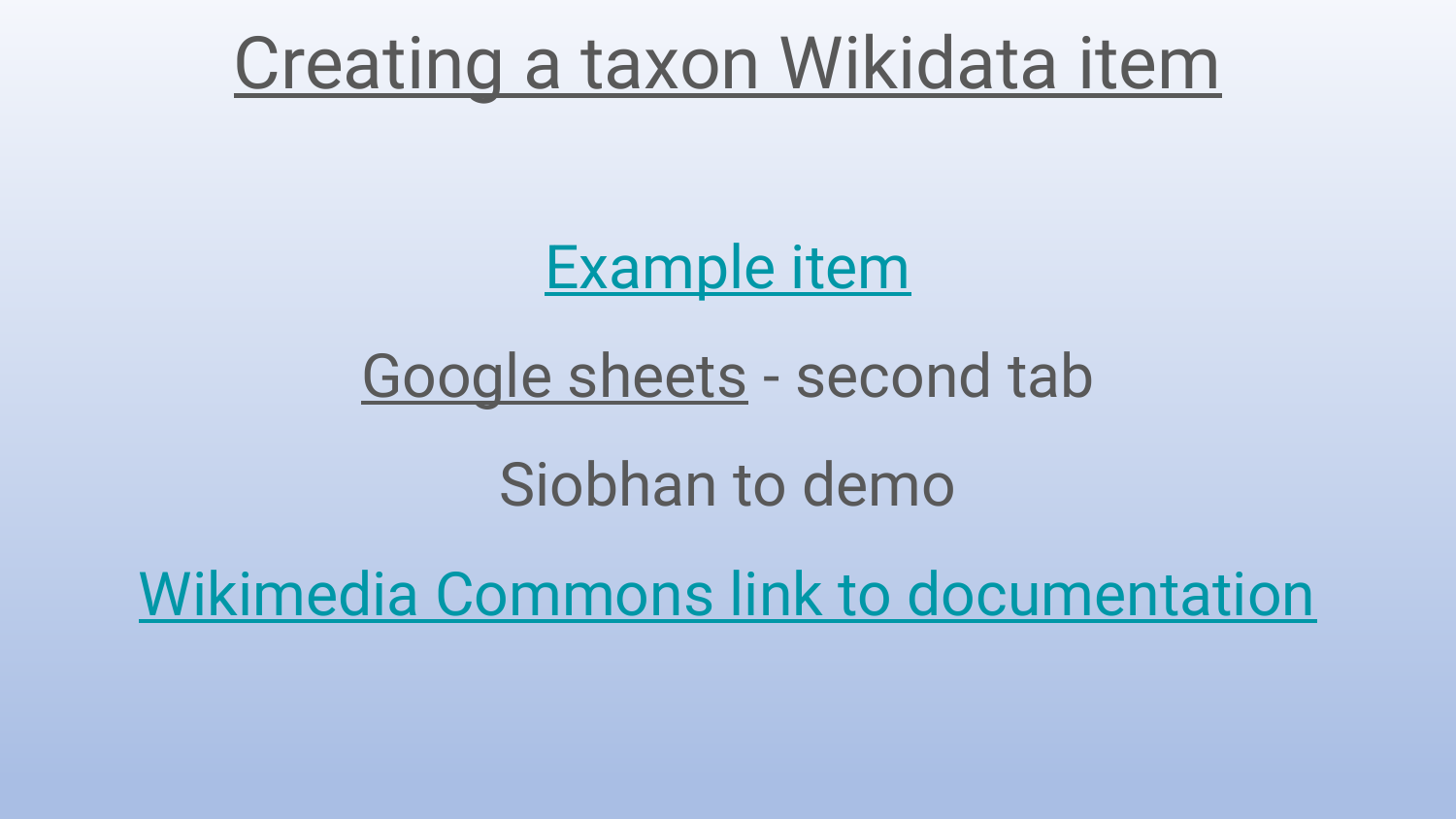

Creating a taxon Wikidata item
Example item
Google sheets - second tab
Siobhan to demo
Wikimedia Commons link to documentation